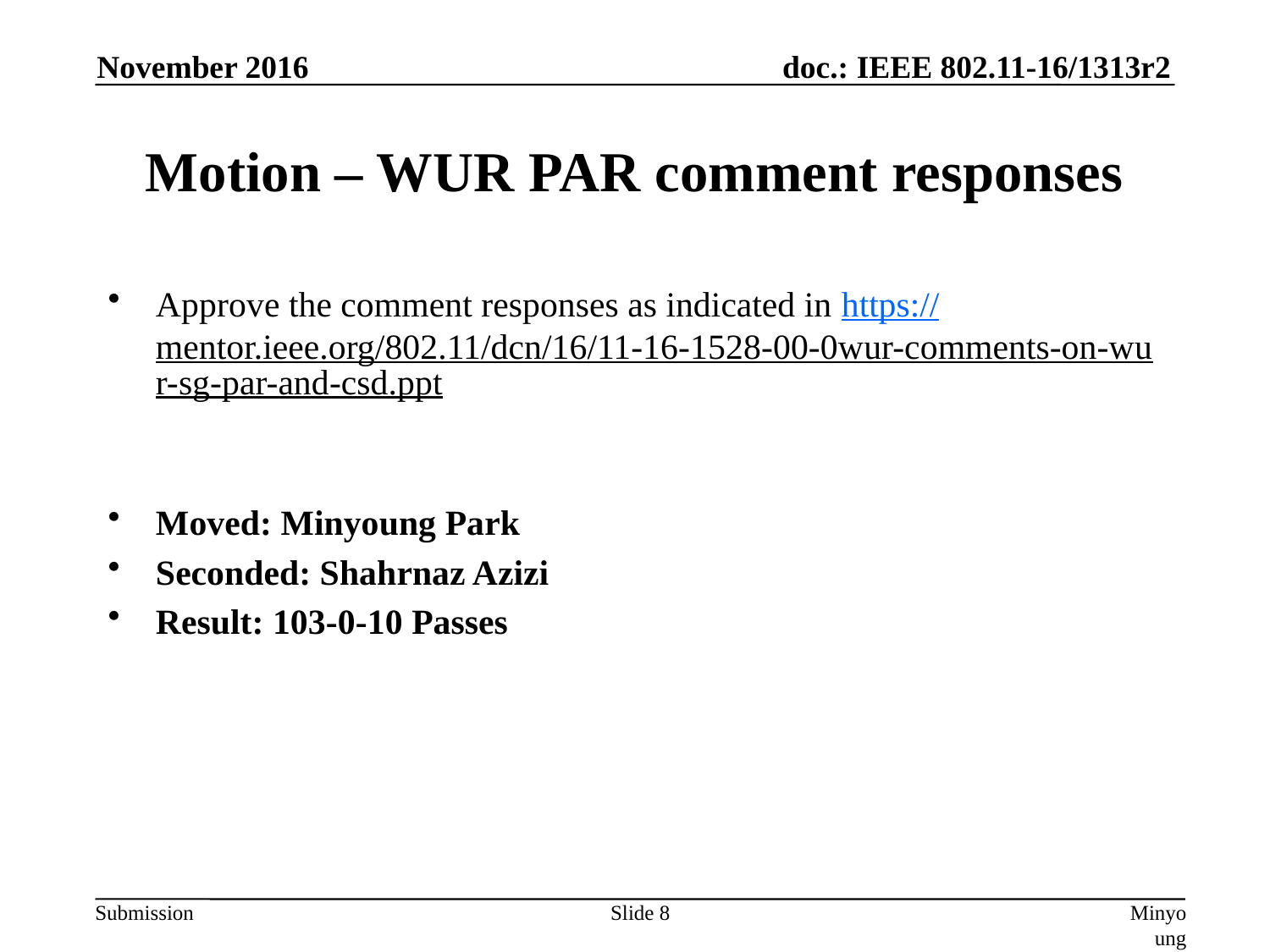

November 2016
# Motion – WUR PAR comment responses
Approve the comment responses as indicated in https://mentor.ieee.org/802.11/dcn/16/11-16-1528-00-0wur-comments-on-wur-sg-par-and-csd.ppt

Moved: Minyoung Park
Seconded: Shahrnaz Azizi
Result: 103-0-10 Passes

Slide 8
Minyoung Park (Intel Corp.)